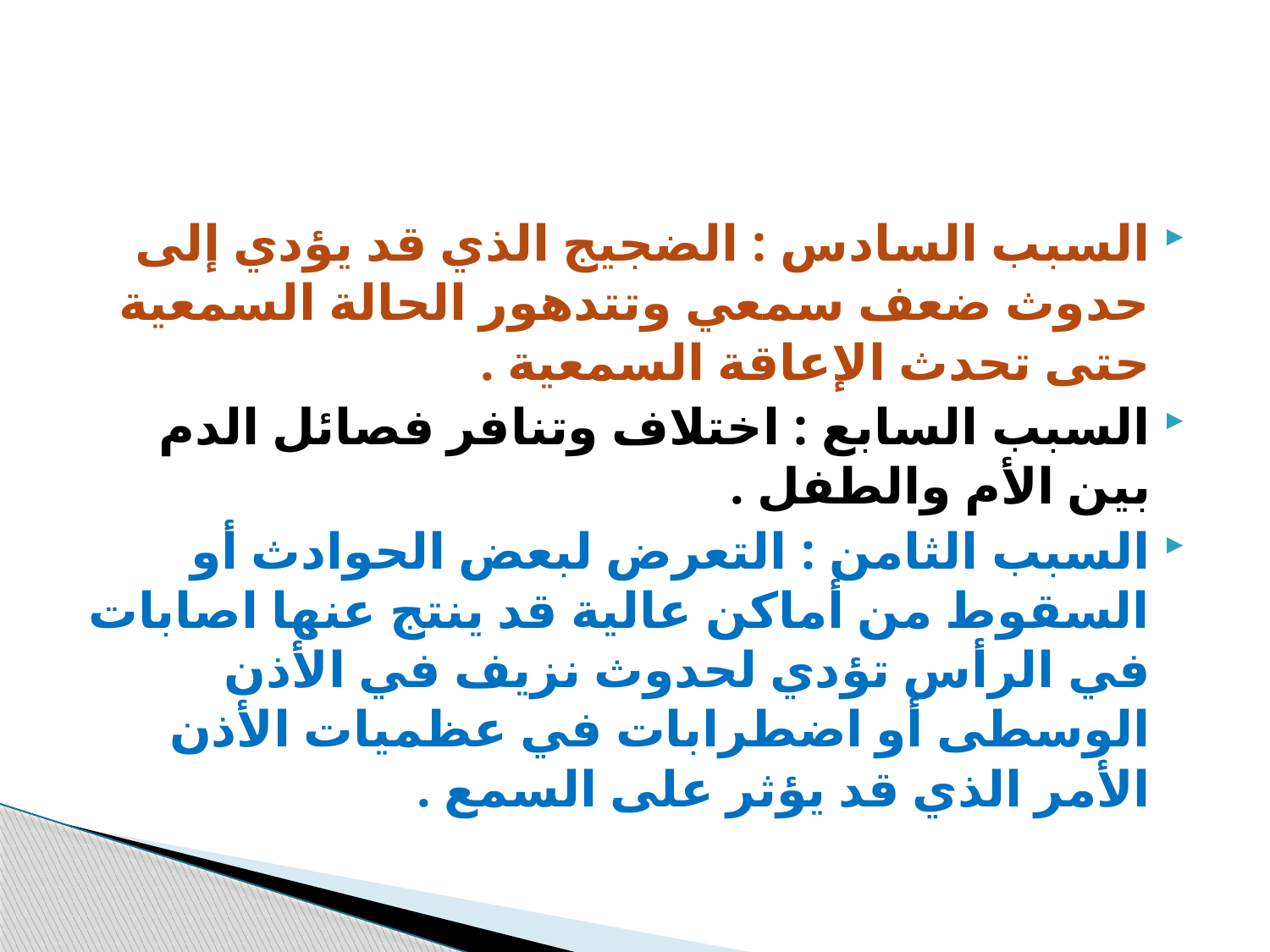

#
السبب السادس : الضجيج الذي قد يؤدي إلى حدوث ضعف سمعي وتتدهور الحالة السمعية حتى تحدث الإعاقة السمعية .
السبب السابع : اختلاف وتنافر فصائل الدم بين الأم والطفل .
السبب الثامن : التعرض لبعض الحوادث أو السقوط من أماكن عالية قد ينتج عنها اصابات في الرأس تؤدي لحدوث نزيف في الأذن الوسطى أو اضطرابات في عظميات الأذن الأمر الذي قد يؤثر على السمع .